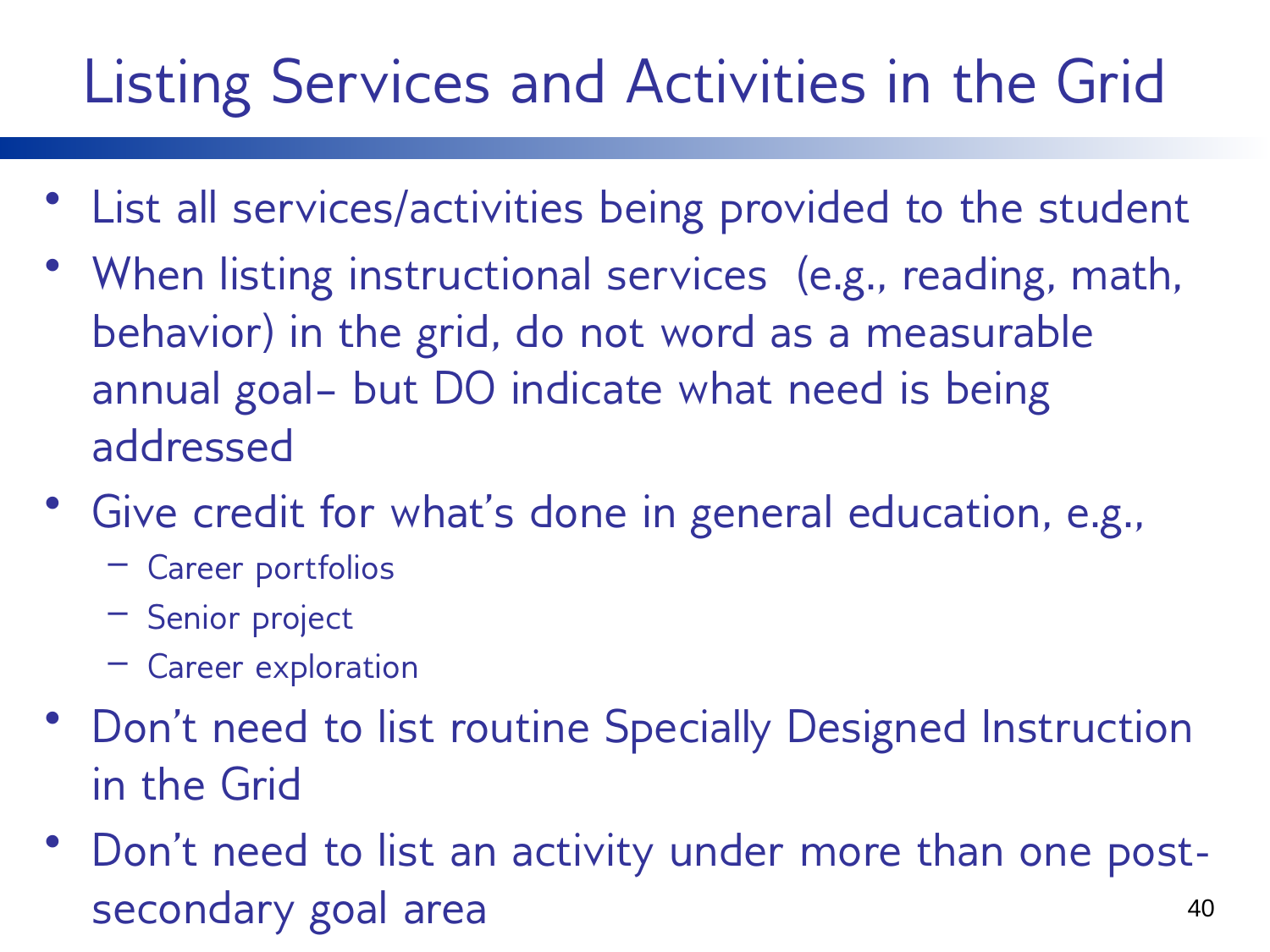

# Listing Services and Activities in the Grid
List all services/activities being provided to the student
When listing instructional services  (e.g., reading, math, behavior) in the grid, do not word as a measurable annual goal– but DO indicate what need is being addressed
Give credit for what’s done in general education, e.g.,
Career portfolios
Senior project
Career exploration
Don’t need to list routine Specially Designed Instruction in the Grid
Don’t need to list an activity under more than one post-secondary goal area
40